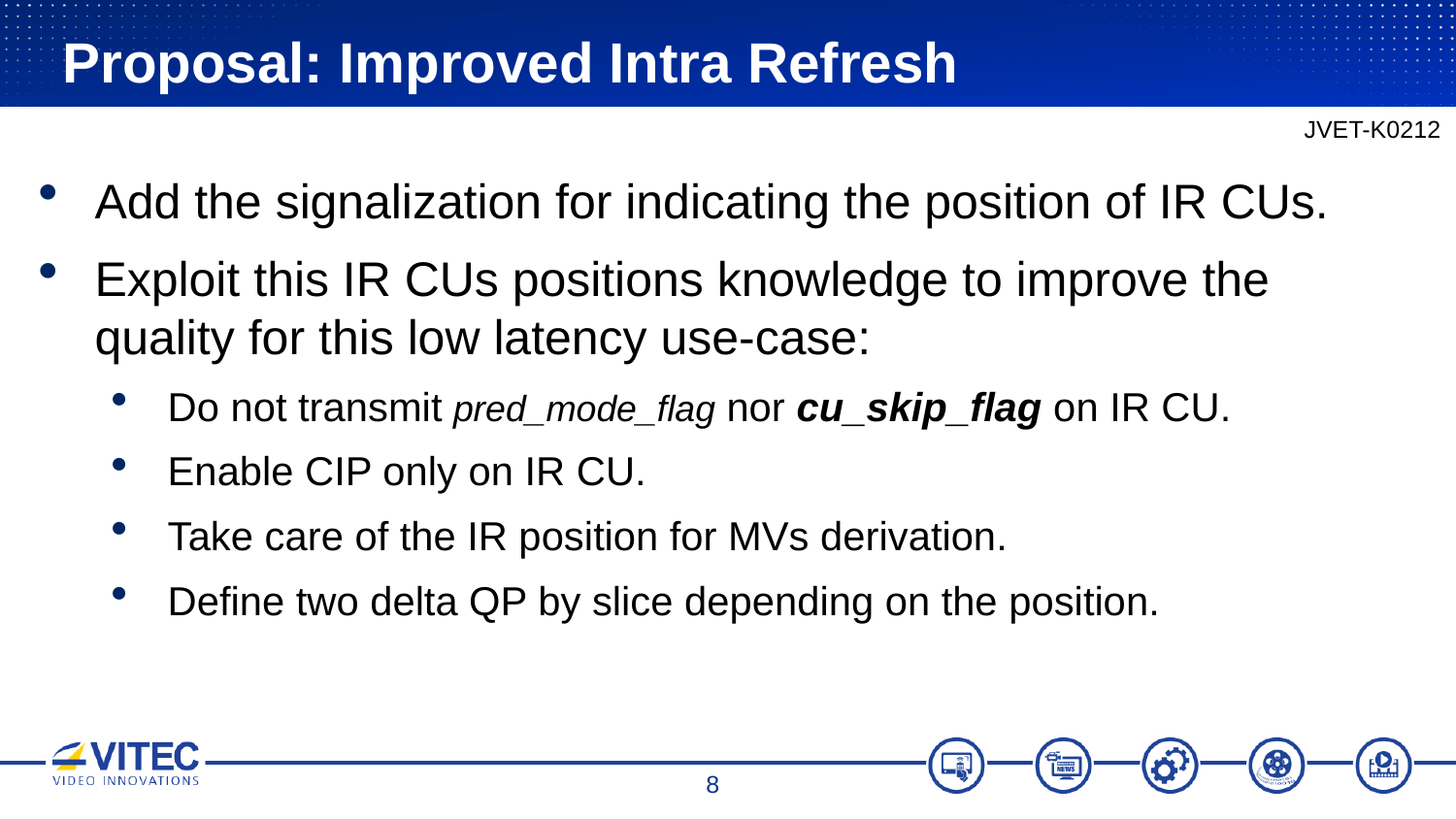

# Proposal: Improved Intra Refresh
JVET-K0212

Add the signalization for indicating the position of IR CUs.
Exploit this IR CUs positions knowledge to improve the quality for this low latency use-case:
Do not transmit pred_mode_flag nor cu_skip_flag on IR CU.
Enable CIP only on IR CU.
Take care of the IR position for MVs derivation.
Define two delta QP by slice depending on the position.

8